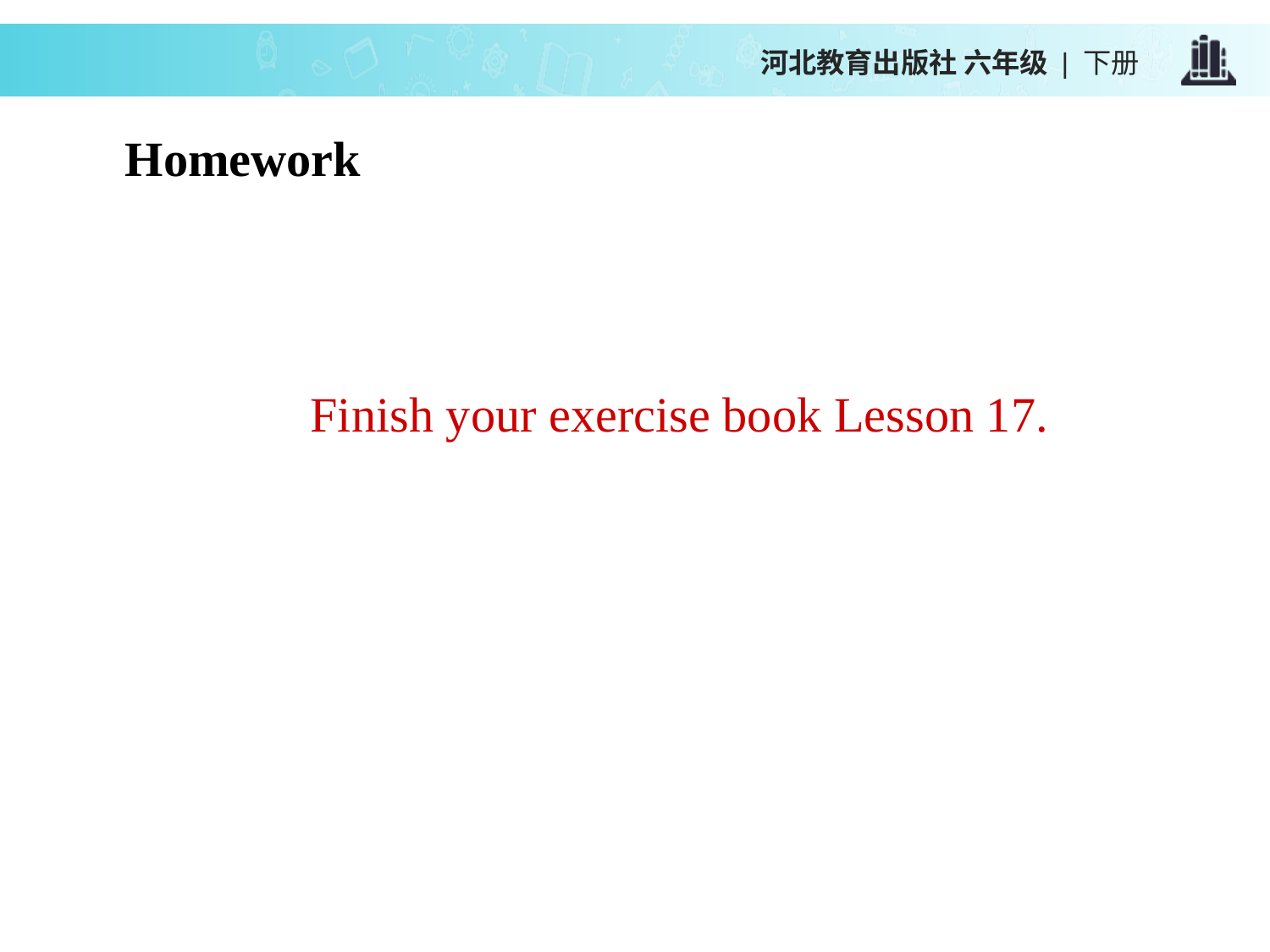

Homework
Finish your exercise book Lesson 17.